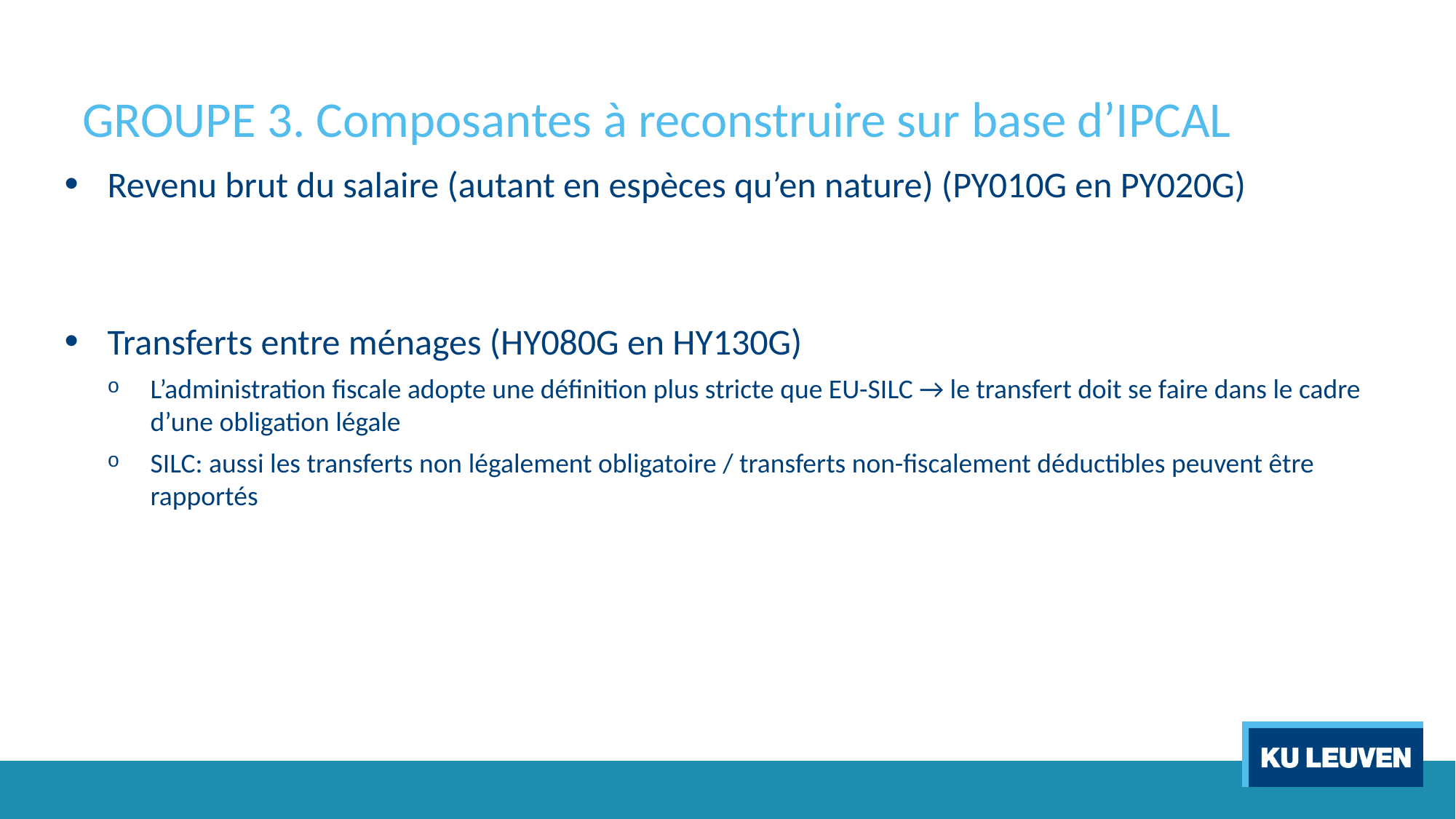

GROUPE 3. Composantes à reconstruire sur base d’IPCAL
Revenu brut du salaire (autant en espèces qu’en nature) (PY010G en PY020G)

Transferts entre ménages (HY080G en HY130G)
L’administration fiscale adopte une définition plus stricte que EU-SILC → le transfert doit se faire dans le cadre d’une obligation légale
SILC: aussi les transferts non légalement obligatoire / transferts non-fiscalement déductibles peuvent être rapportés